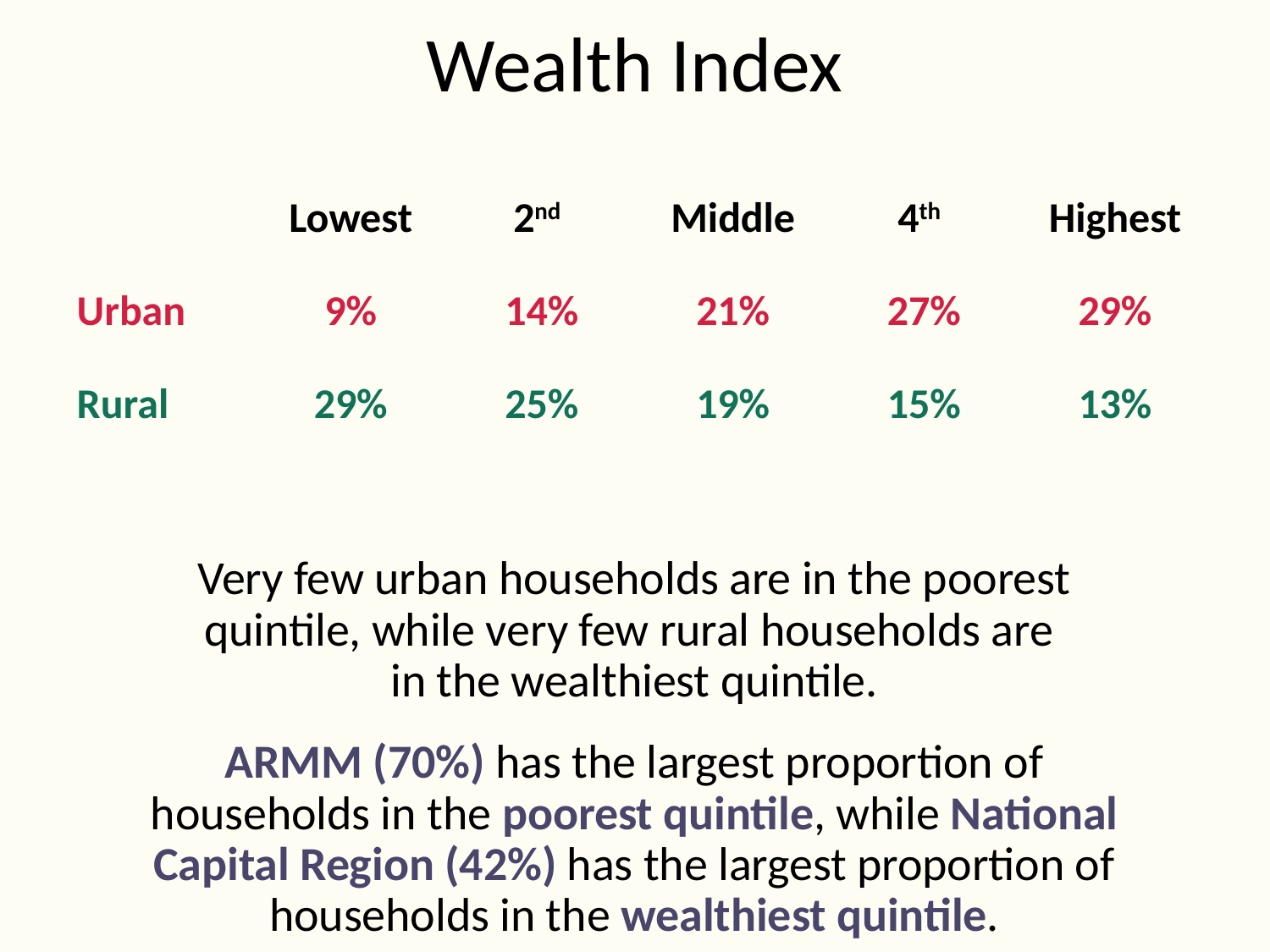

# Wealth Index
|  | Lowest | 2nd | Middle | 4th | Highest |
| --- | --- | --- | --- | --- | --- |
| Urban | 9% | 14% | 21% | 27% | 29% |
| Rural | 29% | 25% | 19% | 15% | 13% |
Very few urban households are in the poorest quintile, while very few rural households are
in the wealthiest quintile.
ARMM (70%) has the largest proportion of households in the poorest quintile, while National Capital Region (42%) has the largest proportion of households in the wealthiest quintile.